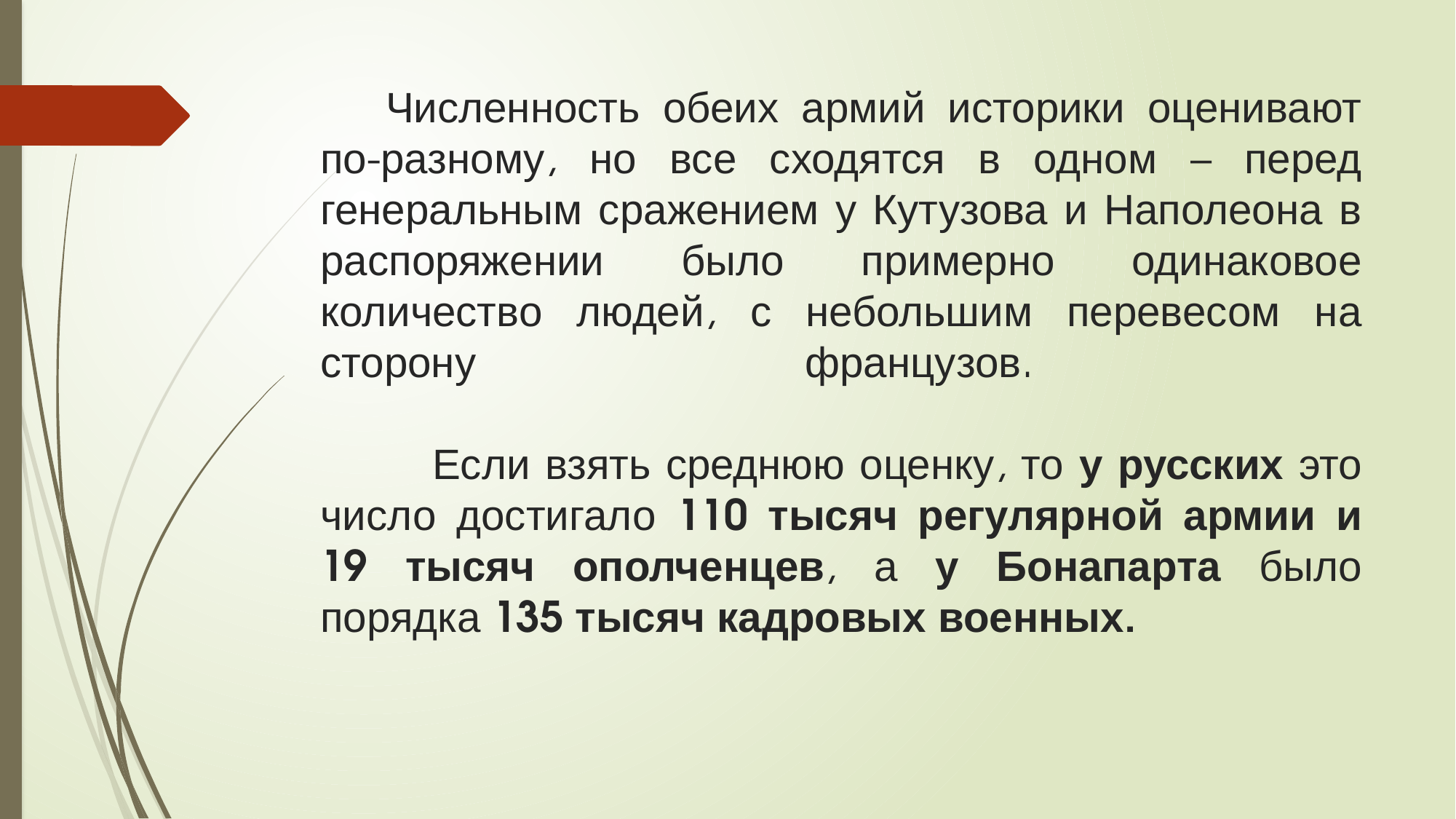

# Численность обеих армий историки оценивают по-разному, но все сходятся в одном – перед генеральным сражением у Кутузова и Наполеона в распоряжении было примерно одинаковое количество людей, с небольшим перевесом на сторону французов. Если взять среднюю оценку, то у русских это число достигало 110 тысяч регулярной армии и 19 тысяч ополченцев, а у Бонапарта было порядка 135 тысяч кадровых военных.